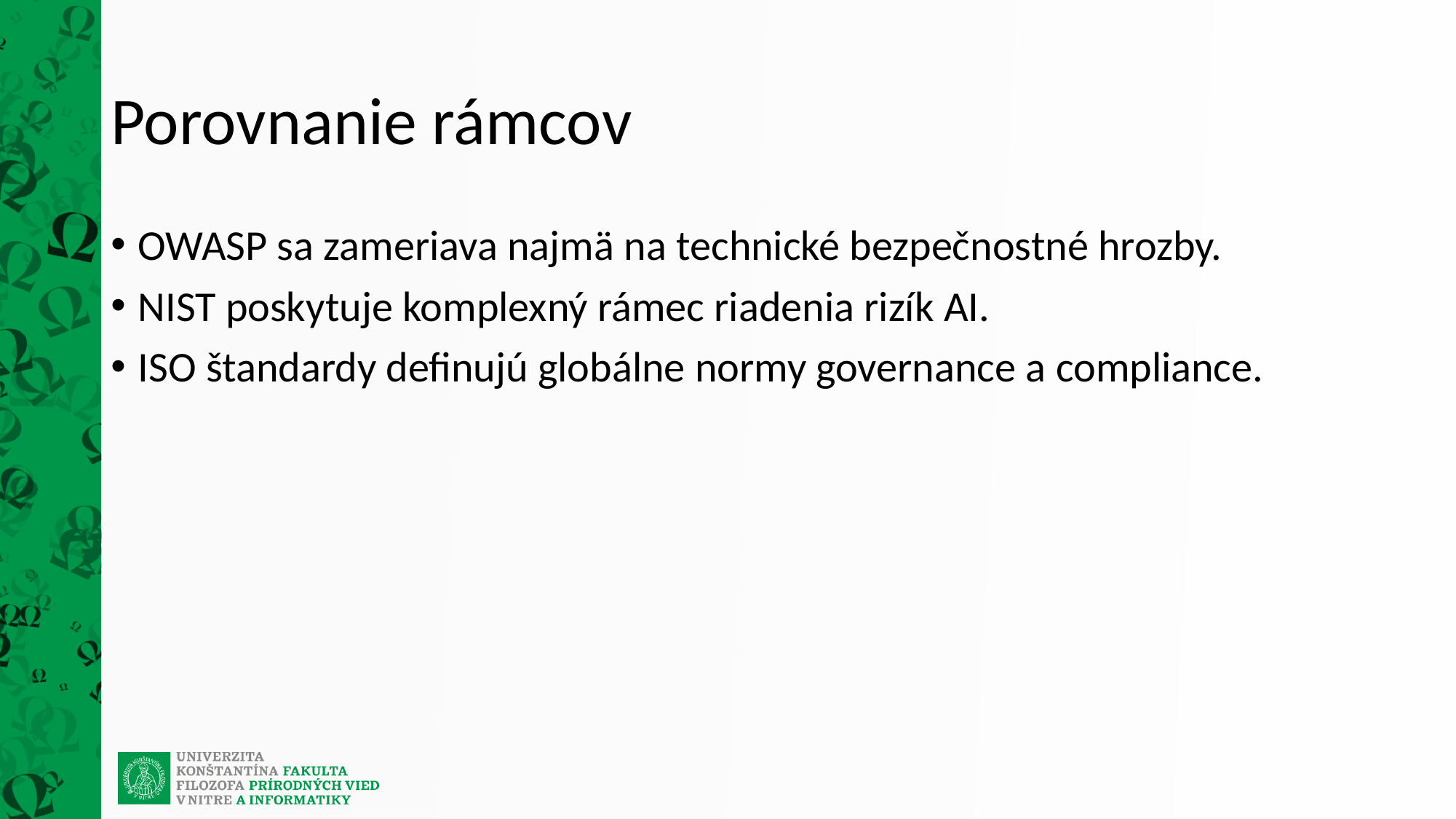

# Porovnanie rámcov
OWASP sa zameriava najmä na technické bezpečnostné hrozby.
NIST poskytuje komplexný rámec riadenia rizík AI.
ISO štandardy definujú globálne normy governance a compliance.